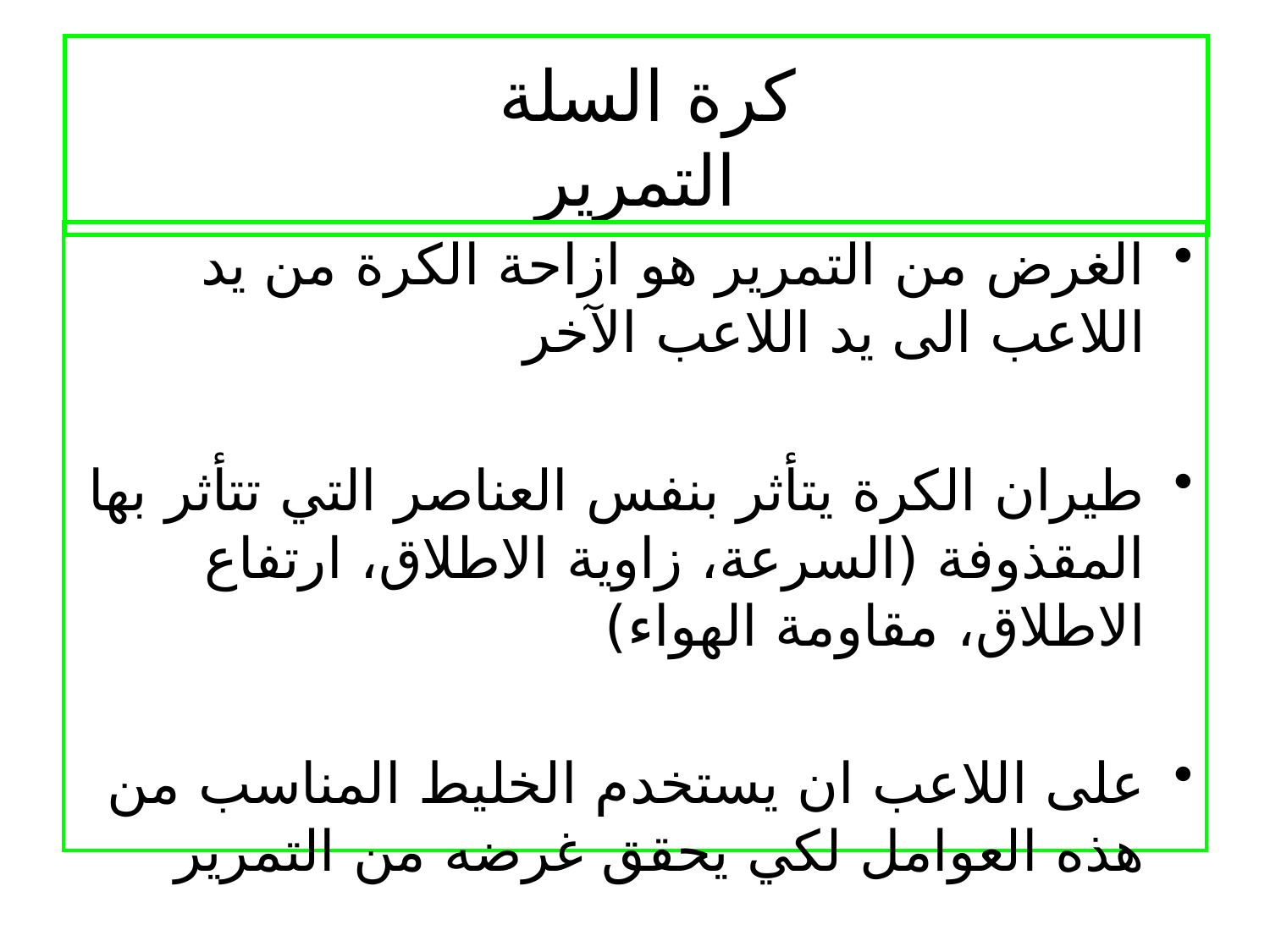

# كرة السلة التمرير
الغرض من التمرير هو ازاحة الكرة من يد اللاعب الى يد اللاعب الآخر

طيران الكرة يتأثر بنفس العناصر التي تتأثر بها المقذوفة (السرعة، زاوية الاطلاق، ارتفاع الاطلاق، مقاومة الهواء)

على اللاعب ان يستخدم الخليط المناسب من هذه العوامل لكي يحقق غرضه من التمرير